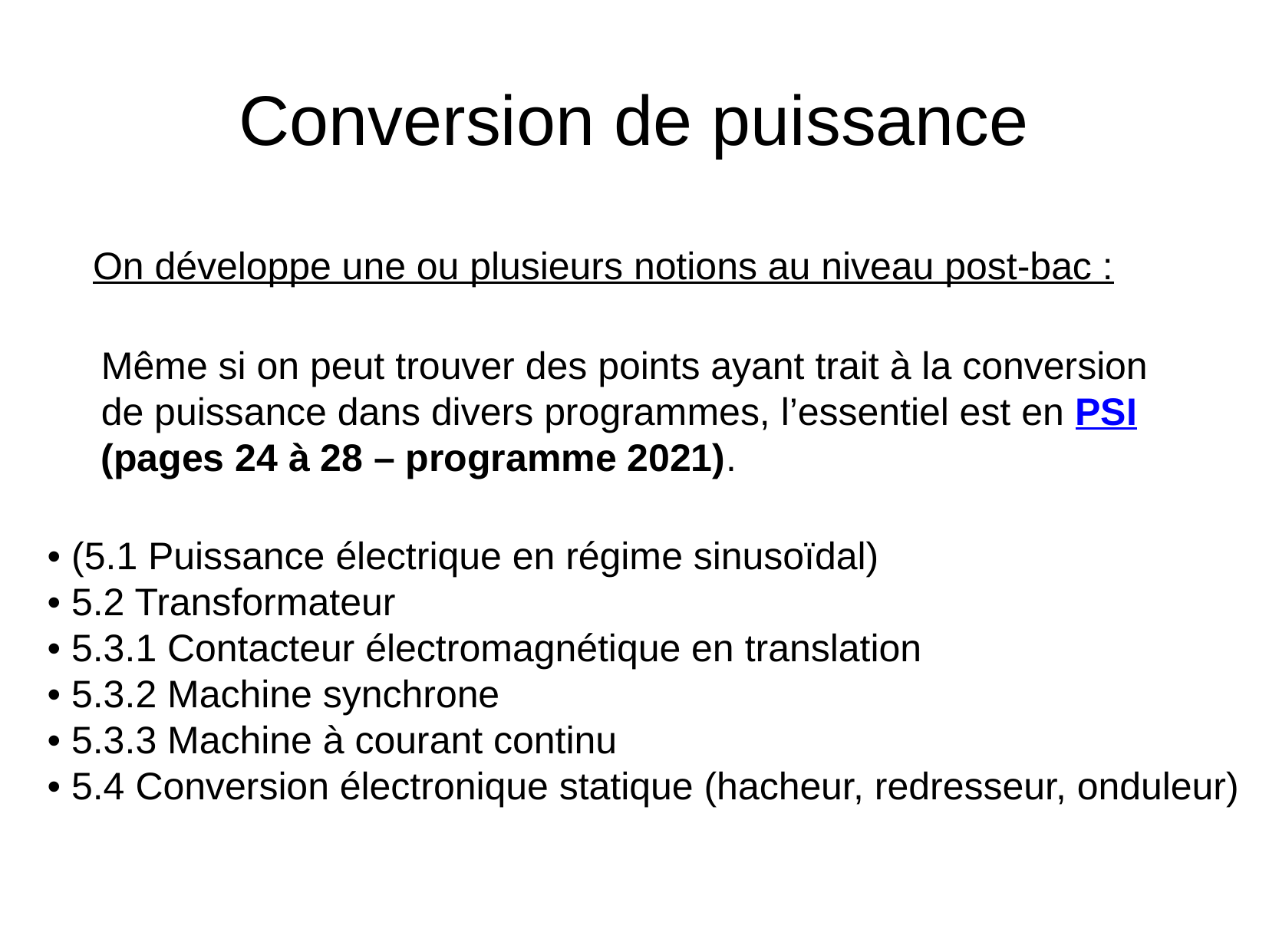

# Conversion de puissance
On développe une ou plusieurs notions au niveau post-bac :
Même si on peut trouver des points ayant trait à la conversion
de puissance dans divers programmes, l’essentiel est en PSI
(pages 24 à 28 – programme 2021).
• (5.1 Puissance électrique en régime sinusoïdal)
• 5.2 Transformateur
• 5.3.1 Contacteur électromagnétique en translation
• 5.3.2 Machine synchrone
• 5.3.3 Machine à courant continu
• 5.4 Conversion électronique statique (hacheur, redresseur, onduleur)